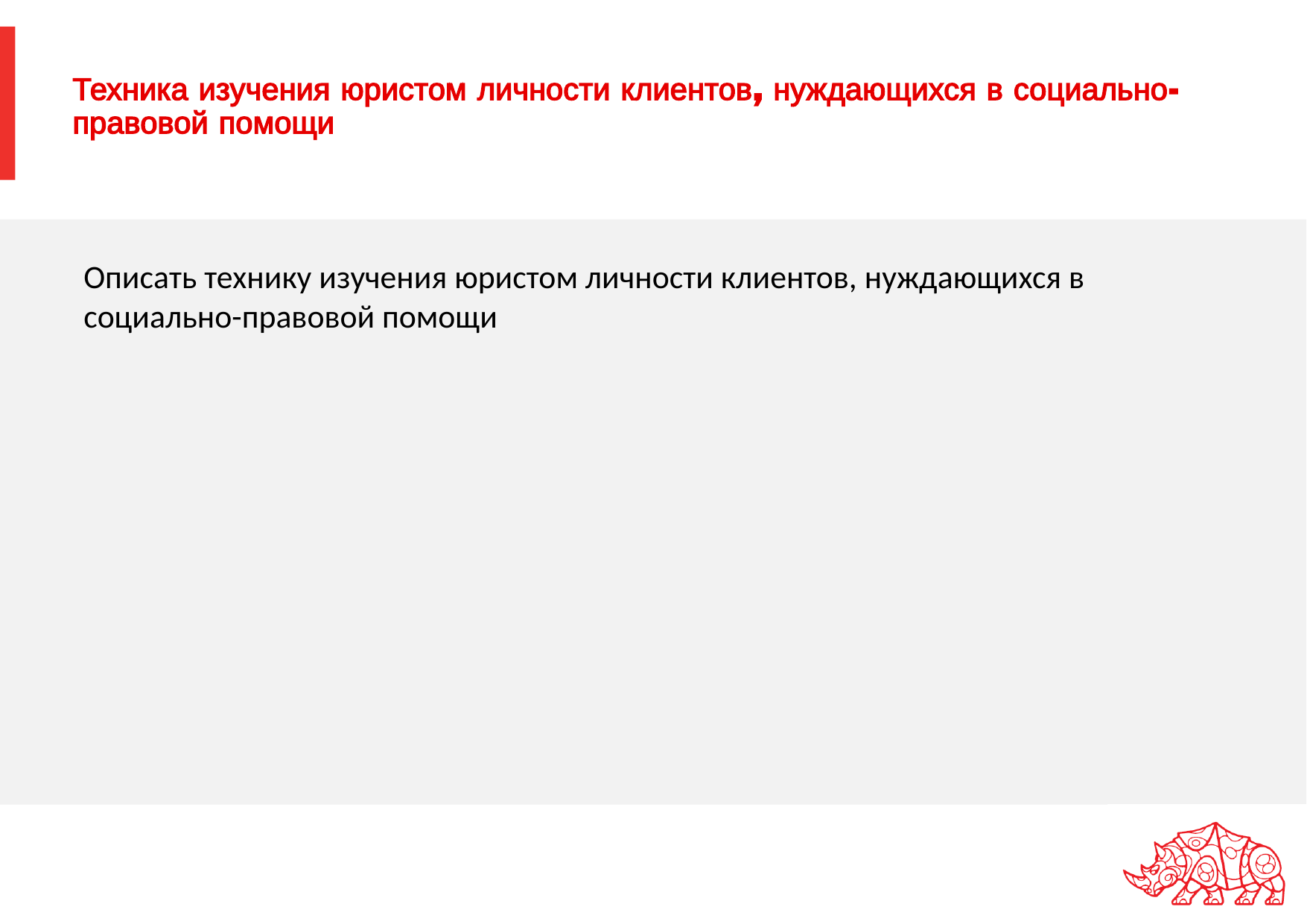

# Техника изучения юристом личности клиентов, нуждающихся в социально-правовой помощи
Описать технику изучения юристом личности клиентов, нуждающихся в социально-правовой помощи